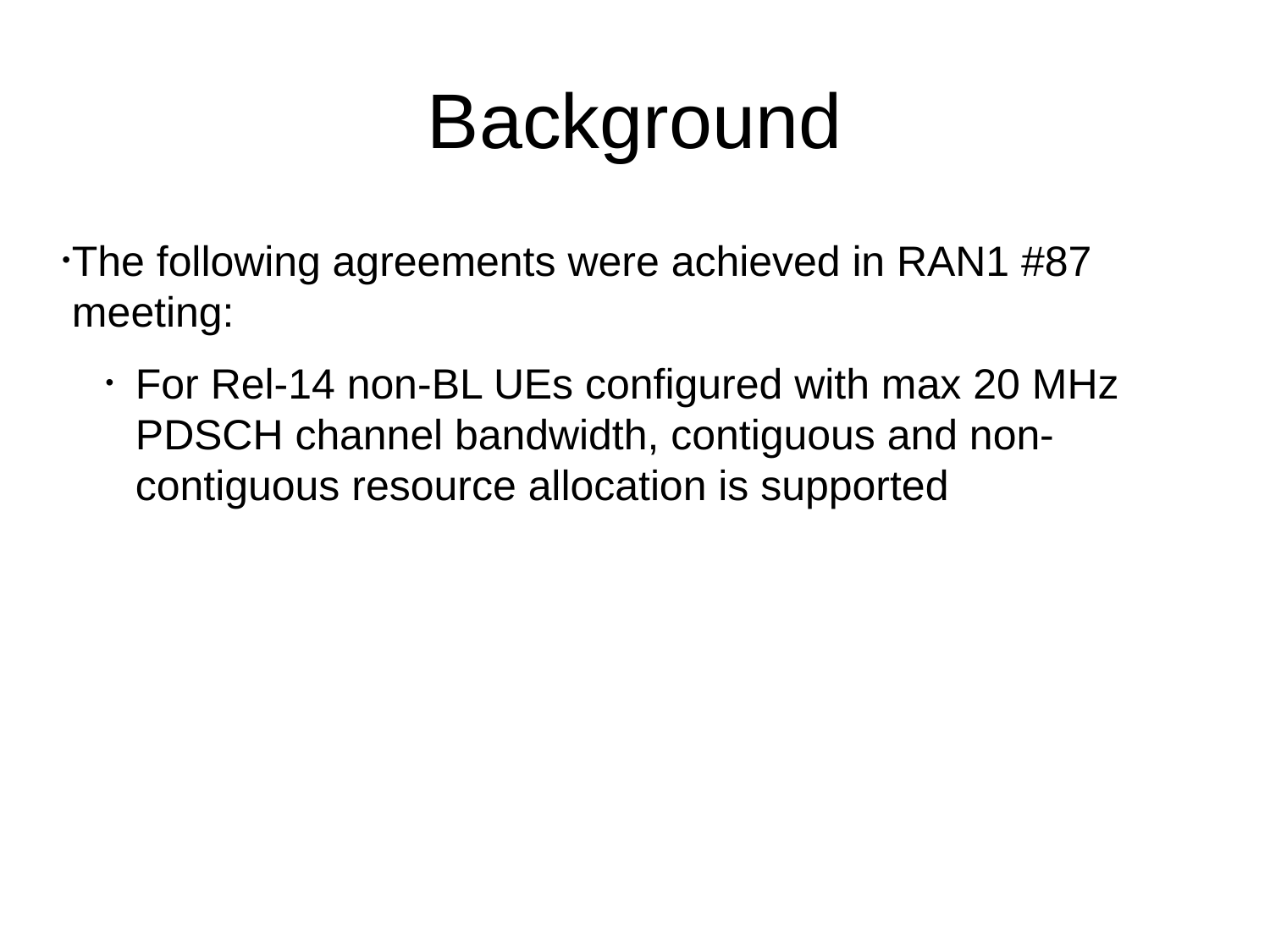

# Background

The following agreements were achieved in RAN1 #87 meeting:
For Rel-14 non-BL UEs configured with max 20 MHz PDSCH channel bandwidth, contiguous and non-contiguous resource allocation is supported